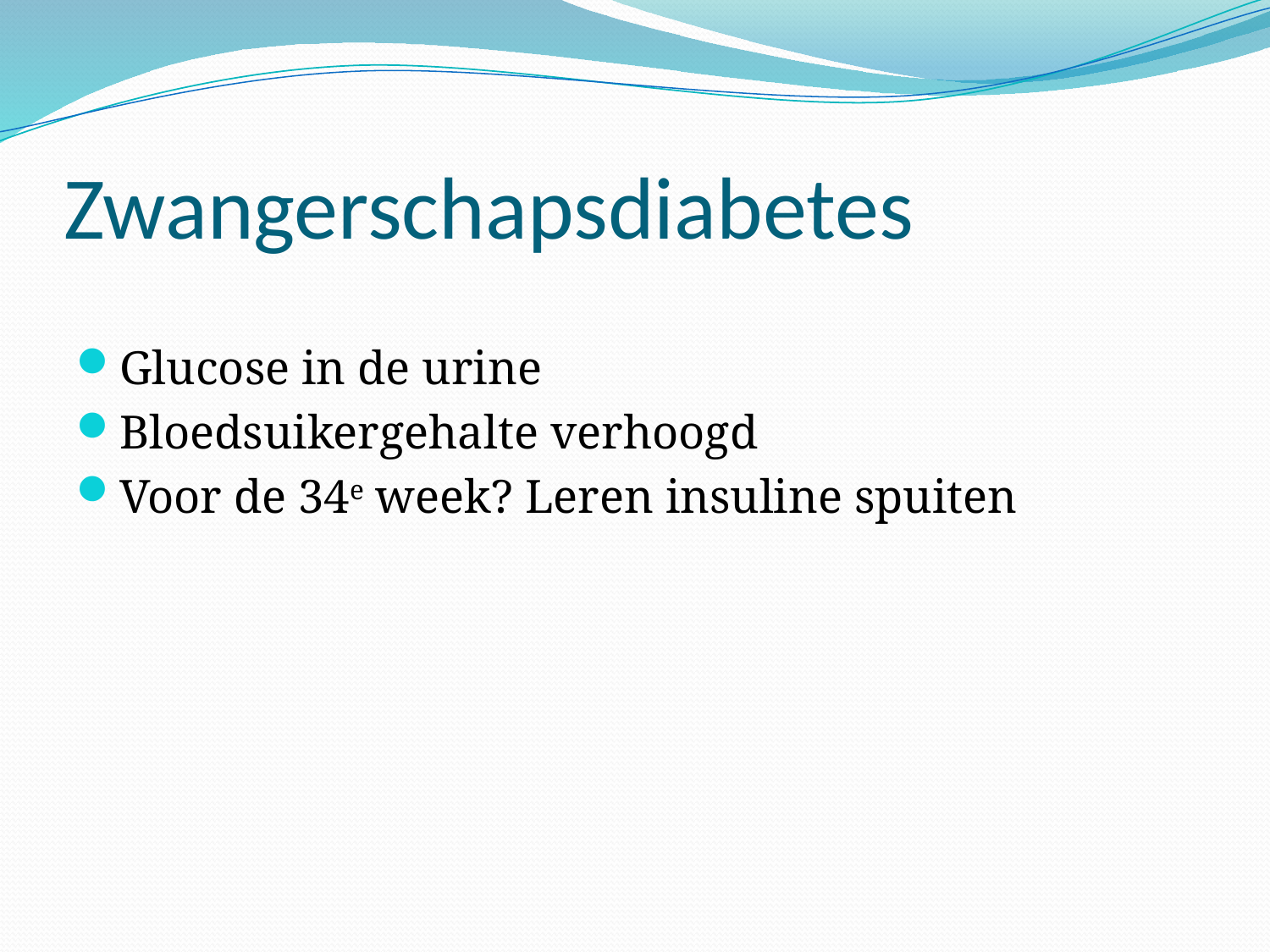

# Zwangerschapsdiabetes

Glucose in de urine
Bloedsuikergehalte verhoogd
Voor de 34e week? Leren insuline spuiten